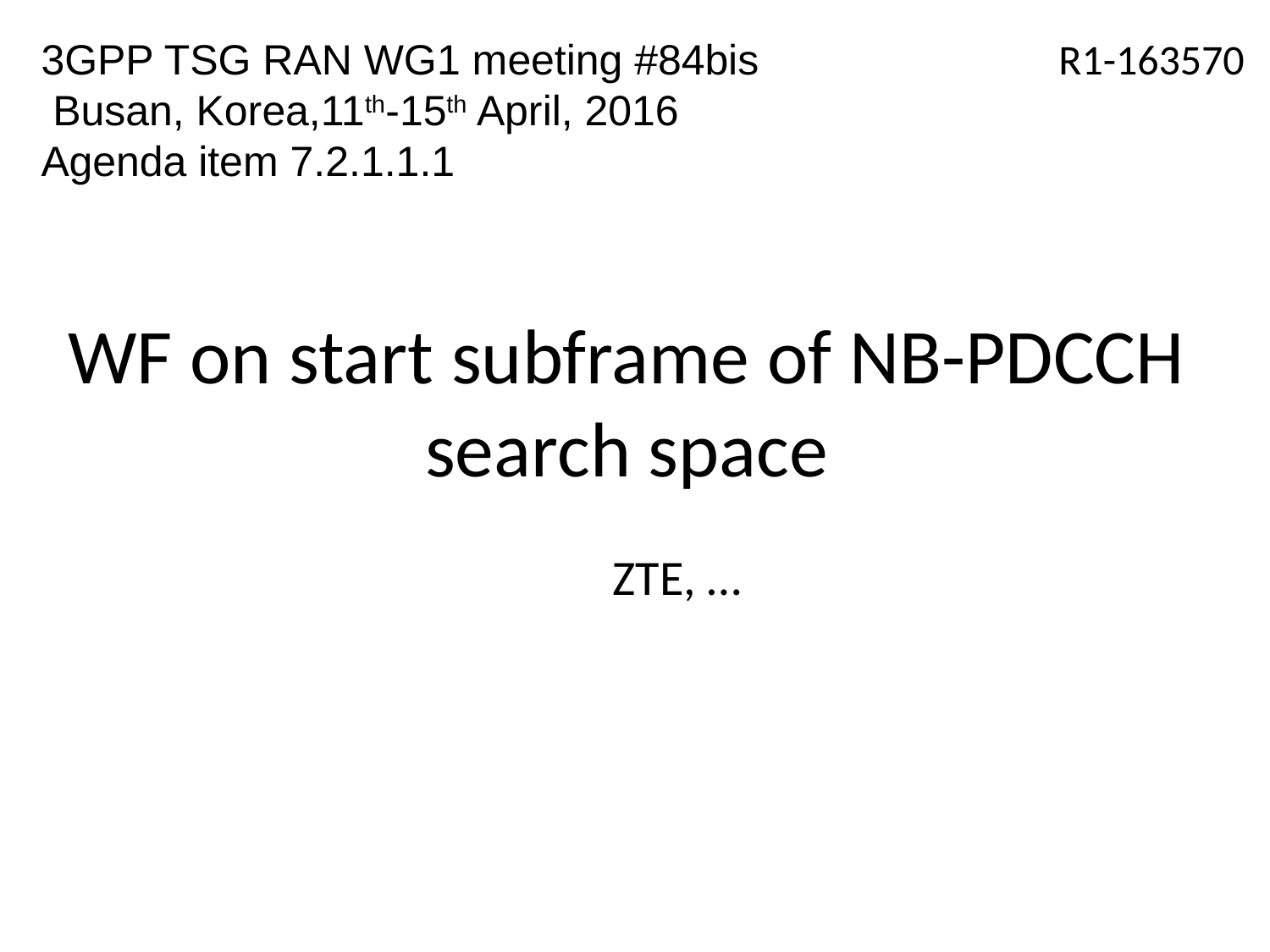

3GPP TSG RAN WG1 meeting #84bis
 Busan, Korea,11th-15th April, 2016
Agenda item 7.2.1.1.1
R1-163570
# WF on start subframe of NB-PDCCH search space
ZTE, …